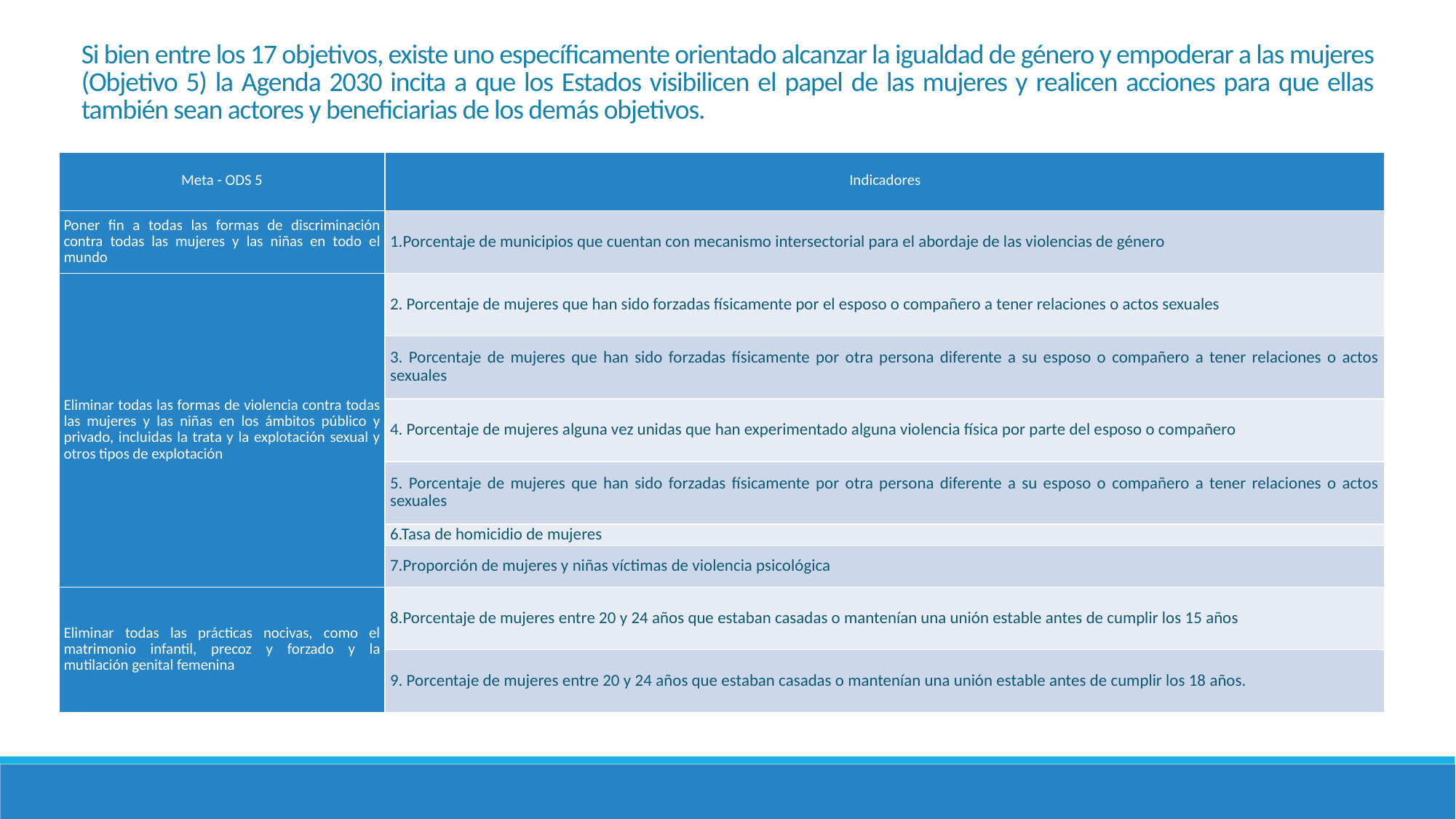

# Si bien entre los 17 objetivos, existe uno específicamente orientado alcanzar la igualdad de género y empoderar a las mujeres (Objetivo 5) la Agenda 2030 incita a que los Estados visibilicen el papel de las mujeres y realicen acciones para que ellas también sean actores y beneficiarias de los demás objetivos.
| Meta - ODS 5 | Indicadores |
| --- | --- |
| Poner fin a todas las formas de discriminación contra todas las mujeres y las niñas en todo el mundo | 1.Porcentaje de municipios que cuentan con mecanismo intersectorial para el abordaje de las violencias de género |
| Eliminar todas las formas de violencia contra todas las mujeres y las niñas en los ámbitos público y privado, incluidas la trata y la explotación sexual y otros tipos de explotación | 2. Porcentaje de mujeres que han sido forzadas físicamente por el esposo o compañero a tener relaciones o actos sexuales |
|  | 3. Porcentaje de mujeres que han sido forzadas físicamente por otra persona diferente a su esposo o compañero a tener relaciones o actos sexuales |
|  | 4. Porcentaje de mujeres alguna vez unidas que han experimentado alguna violencia física por parte del esposo o compañero |
|  | 5. Porcentaje de mujeres que han sido forzadas físicamente por otra persona diferente a su esposo o compañero a tener relaciones o actos sexuales |
|  | 6.Tasa de homicidio de mujeres |
|  | 7.Proporción de mujeres y niñas víctimas de violencia psicológica |
| Eliminar todas las prácticas nocivas, como el matrimonio infantil, precoz y forzado y la mutilación genital femenina | 8.Porcentaje de mujeres entre 20 y 24 años que estaban casadas o mantenían una unión estable antes de cumplir los 15 años |
|  | 9. Porcentaje de mujeres entre 20 y 24 años que estaban casadas o mantenían una unión estable antes de cumplir los 18 años. |